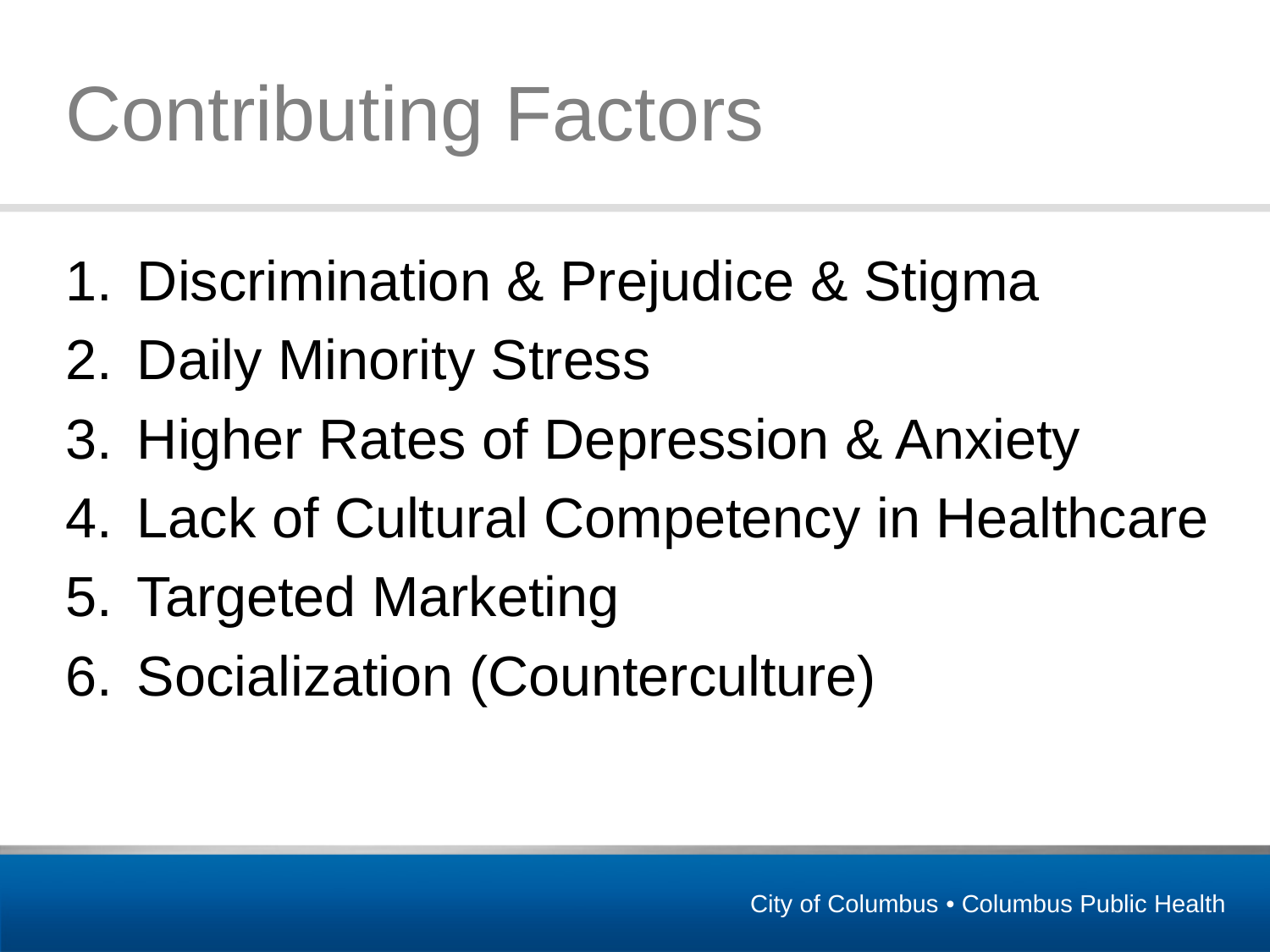

# Contributing Factors
Discrimination & Prejudice & Stigma
Daily Minority Stress
Higher Rates of Depression & Anxiety
Lack of Cultural Competency in Healthcare
Targeted Marketing
Socialization (Counterculture)